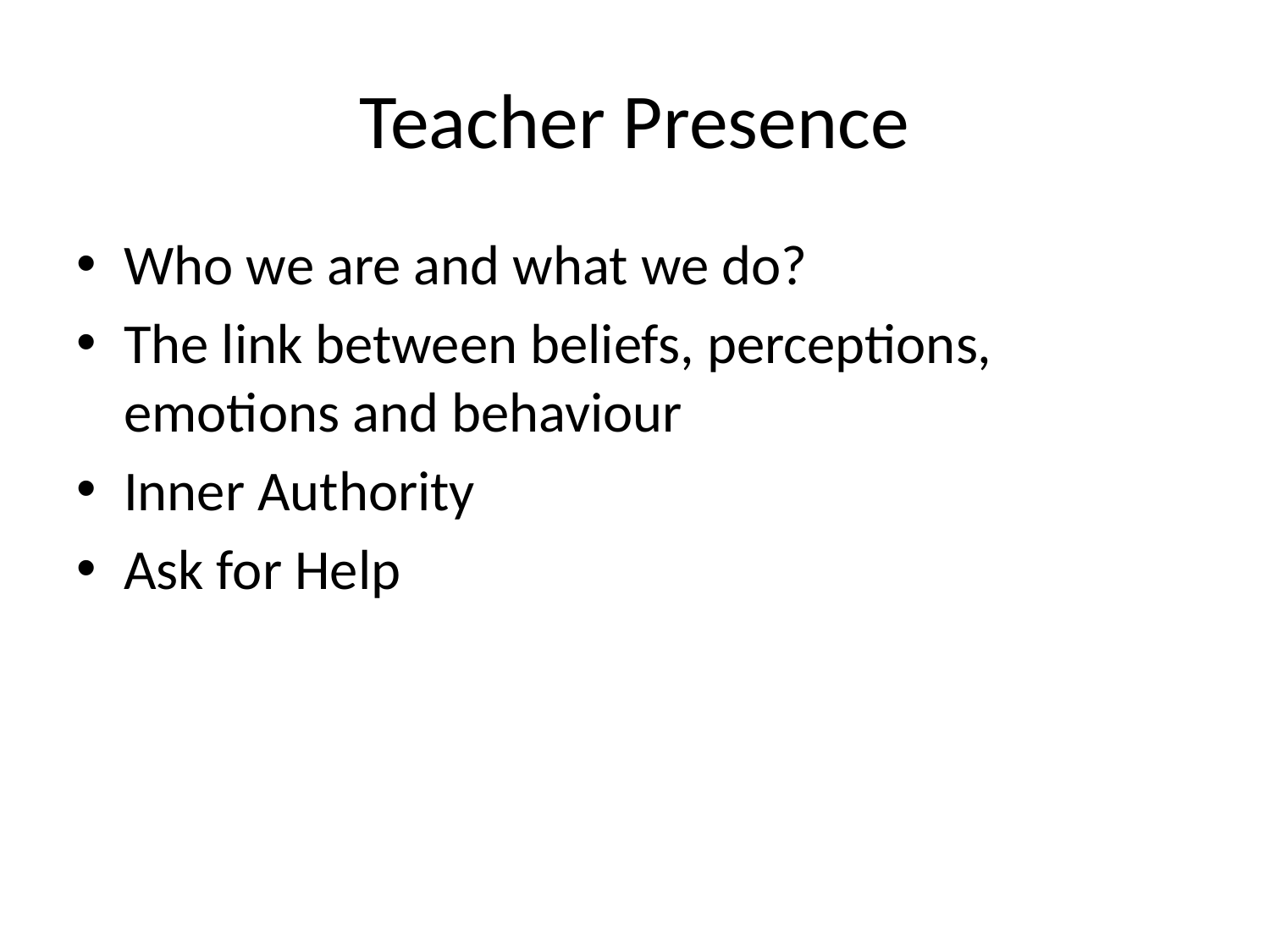

# Teacher Presence
Who we are and what we do?
The link between beliefs, perceptions, emotions and behaviour
Inner Authority
Ask for Help